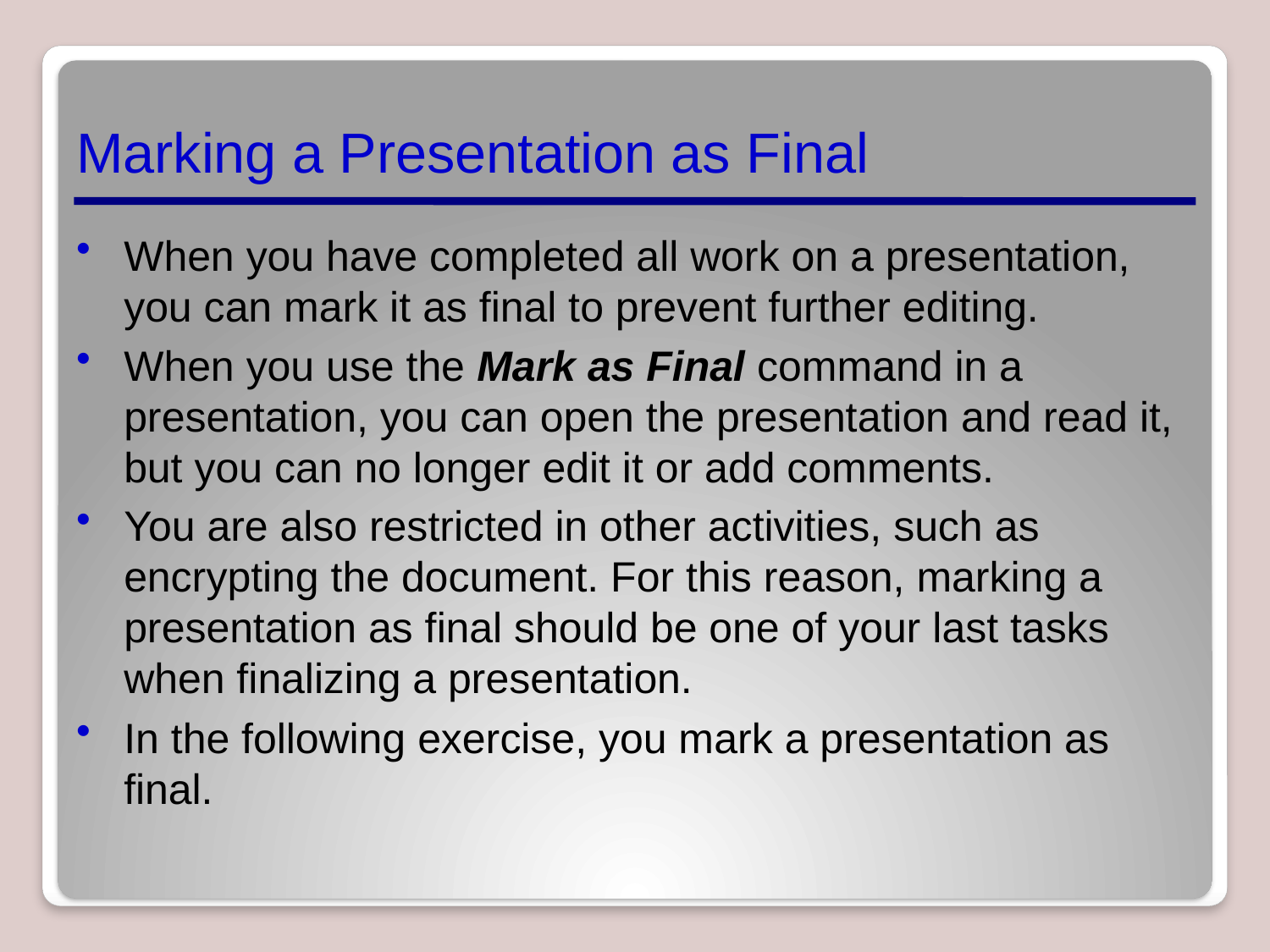

# Marking a Presentation as Final
When you have completed all work on a presentation, you can mark it as final to prevent further editing.
When you use the Mark as Final command in a presentation, you can open the presentation and read it, but you can no longer edit it or add comments.
You are also restricted in other activities, such as encrypting the document. For this reason, marking a presentation as final should be one of your last tasks when finalizing a presentation.
In the following exercise, you mark a presentation as final.